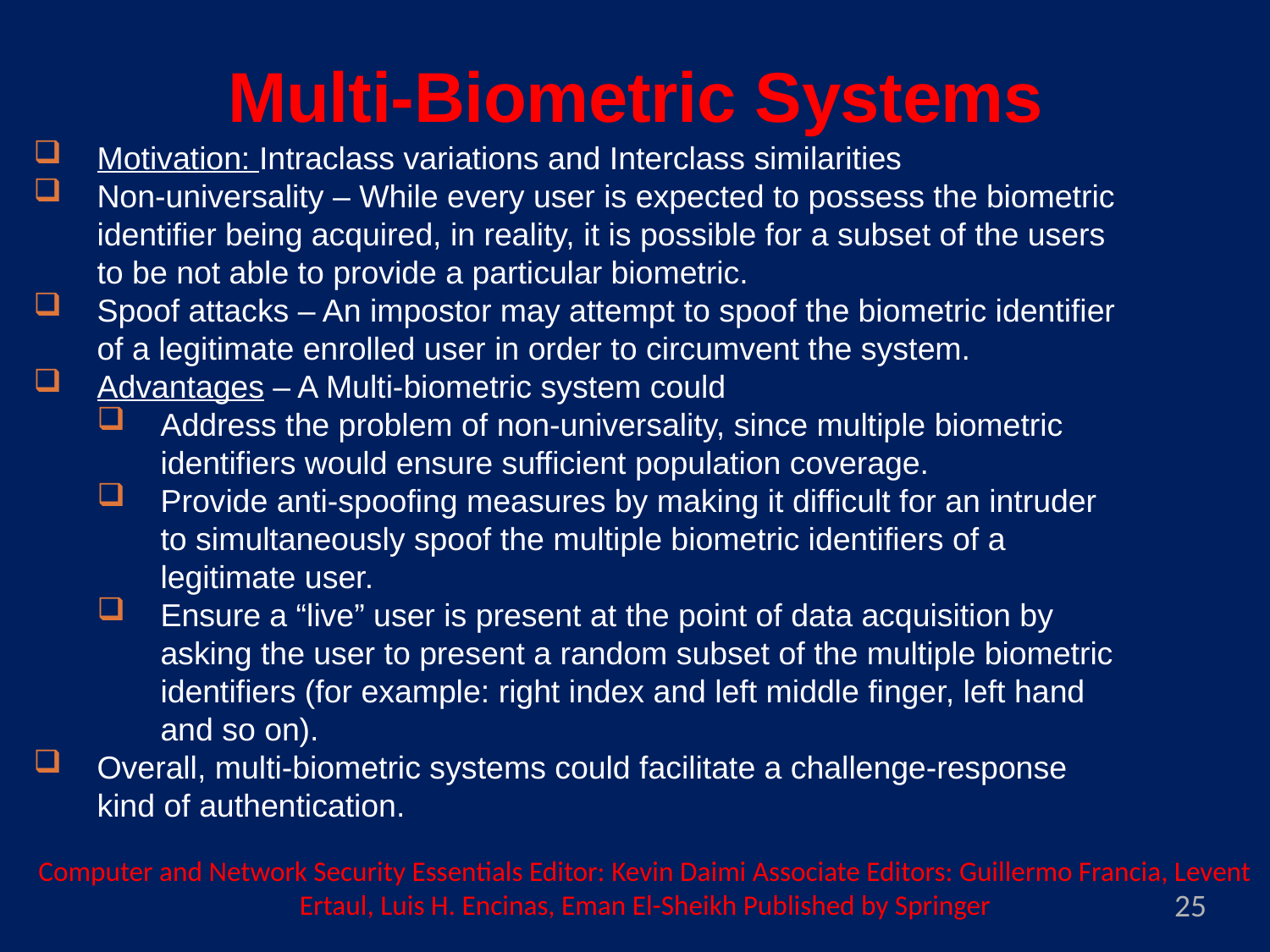

Multi-Biometric Systems
Motivation: Intraclass variations and Interclass similarities
Non-universality – While every user is expected to possess the biometric identifier being acquired, in reality, it is possible for a subset of the users to be not able to provide a particular biometric.
Spoof attacks – An impostor may attempt to spoof the biometric identifier of a legitimate enrolled user in order to circumvent the system.
Advantages – A Multi-biometric system could
Address the problem of non-universality, since multiple biometric identifiers would ensure sufficient population coverage.
Provide anti-spoofing measures by making it difficult for an intruder to simultaneously spoof the multiple biometric identifiers of a legitimate user.
Ensure a “live” user is present at the point of data acquisition by asking the user to present a random subset of the multiple biometric identifiers (for example: right index and left middle finger, left hand and so on).
Overall, multi-biometric systems could facilitate a challenge-response kind of authentication.
Computer and Network Security Essentials Editor: Kevin Daimi Associate Editors: Guillermo Francia, Levent Ertaul, Luis H. Encinas, Eman El-Sheikh Published by Springer
25